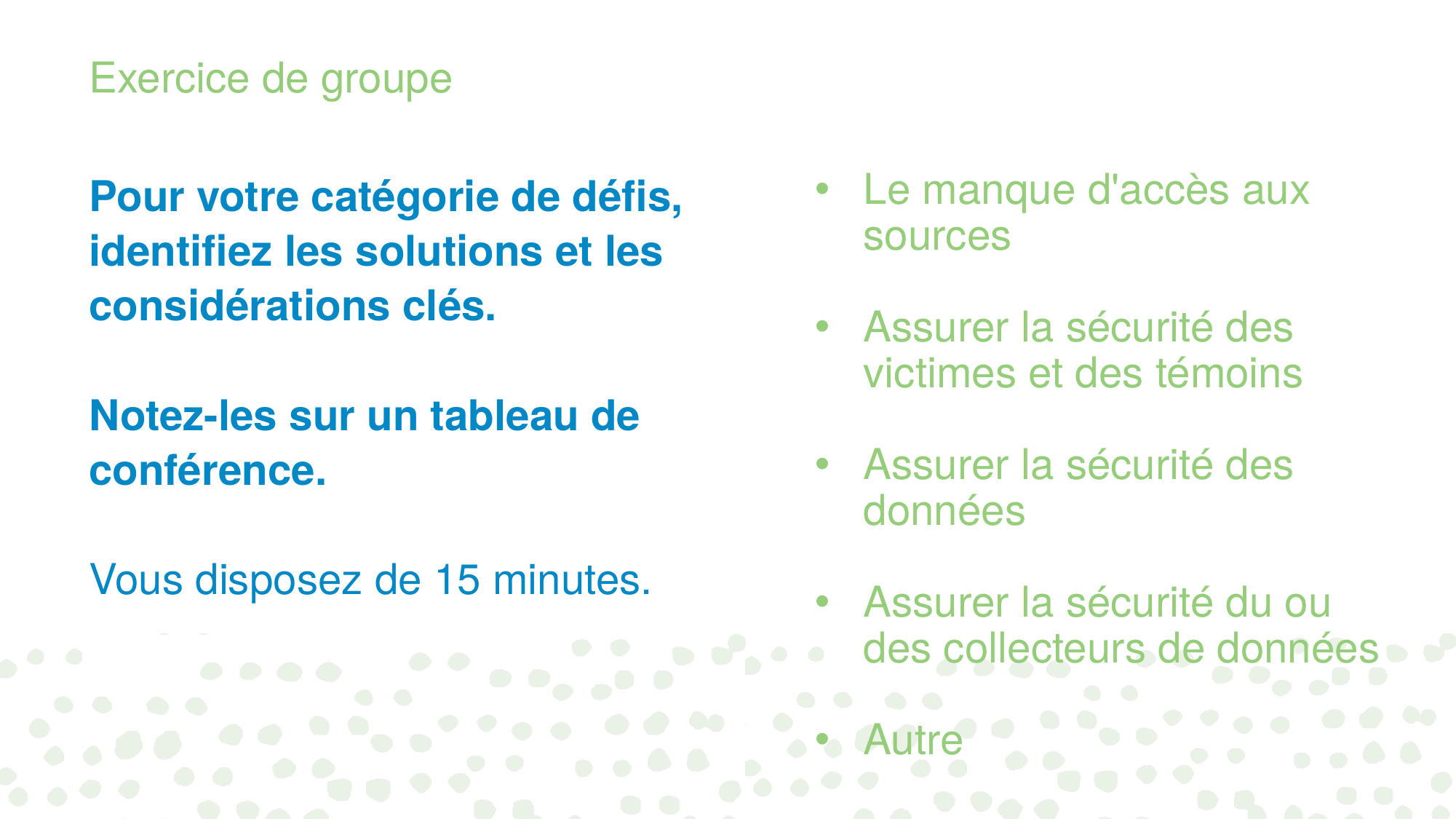

# Exercice de groupe
Le manque d'accès aux sources

Assurer la sécurité des victimes et des témoins

Assurer la sécurité des données

Assurer la sécurité du ou des collecteurs de données

Autre
Pour votre catégorie de défis, identifiez les solutions et les considérations clés.

Notez-les sur un tableau de conférence.

Vous disposez de 15 minutes.